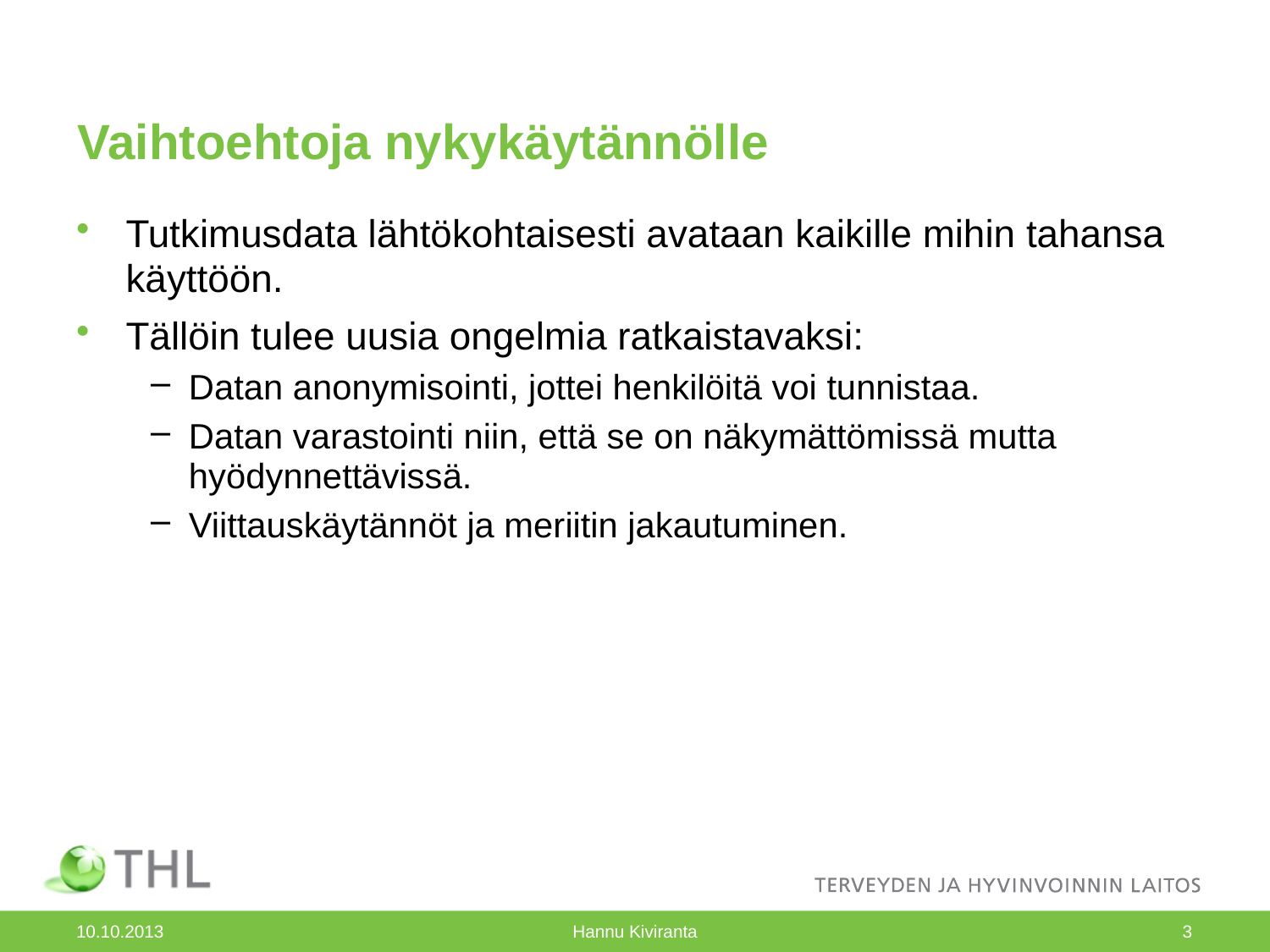

# Vaihtoehtoja nykykäytännölle
Tutkimusdata lähtökohtaisesti avataan kaikille mihin tahansa käyttöön.
Tällöin tulee uusia ongelmia ratkaistavaksi:
Datan anonymisointi, jottei henkilöitä voi tunnistaa.
Datan varastointi niin, että se on näkymättömissä mutta hyödynnettävissä.
Viittauskäytännöt ja meriitin jakautuminen.
10.10.2013
Hannu Kiviranta
3